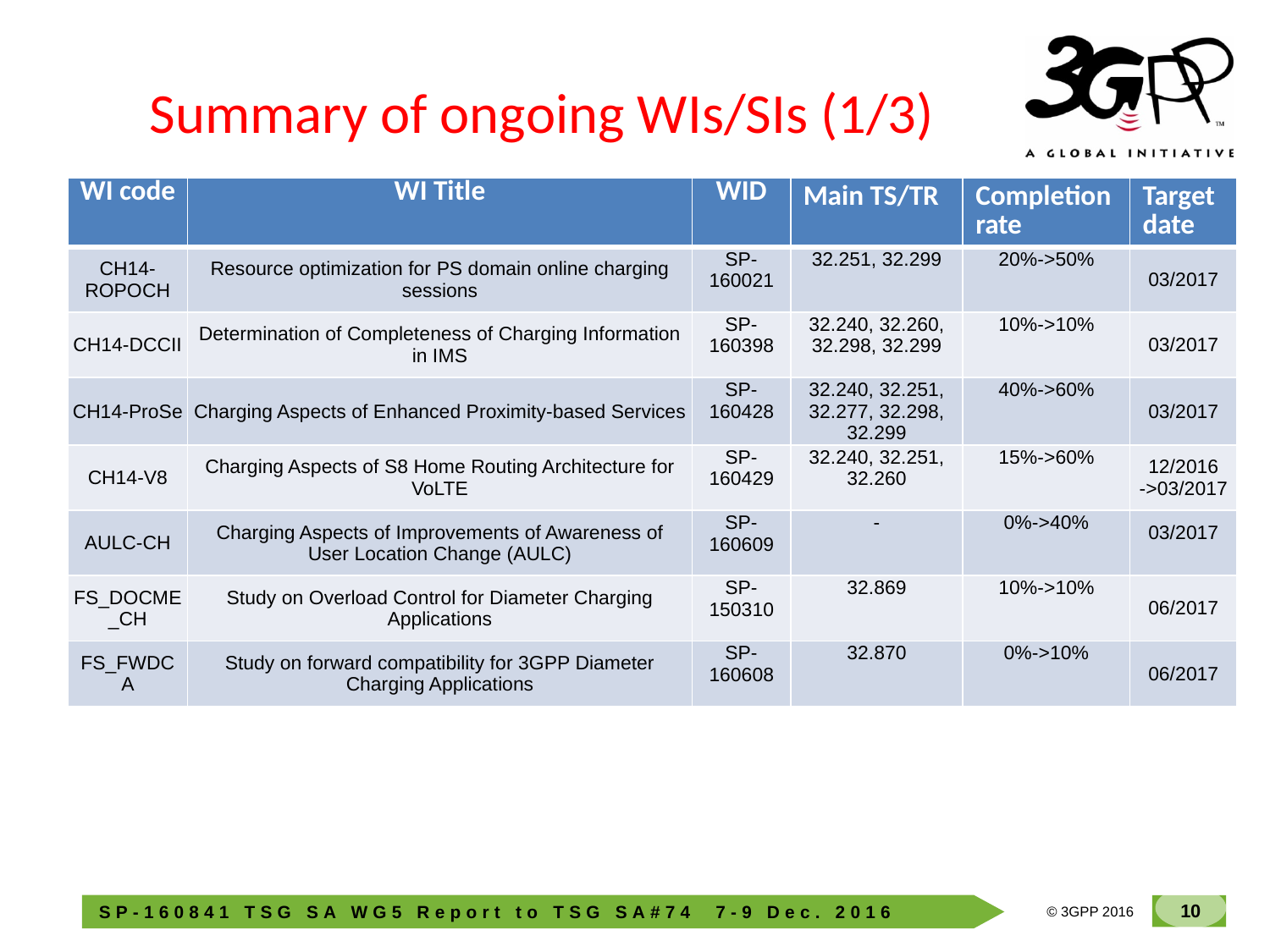

# Summary of ongoing WIs/SIs (1/3)
| WI code | WI Title | WID | Main TS/TR | Completion rate | Target date |
| --- | --- | --- | --- | --- | --- |
| CH14-ROPOCH | Resource optimization for PS domain online charging sessions | SP-160021 | 32.251, 32.299 | 20%->50% | 03/2017 |
| CH14-DCCII | Determination of Completeness of Charging Information in IMS | SP-160398 | 32.240, 32.260, 32.298, 32.299 | 10%->10% | 03/2017 |
| CH14-ProSe | Charging Aspects of Enhanced Proximity-based Services | SP-160428 | 32.240, 32.251, 32.277, 32.298, 32.299 | 40%->60% | 03/2017 |
| CH14-V8 | Charging Aspects of S8 Home Routing Architecture for VoLTE | SP-160429 | 32.240, 32.251, 32.260 | 15%->60% | 12/2016 ->03/2017 |
| AULC-CH | Charging Aspects of Improvements of Awareness of User Location Change (AULC) | SP-160609 | - | 0%->40% | 03/2017 |
| FS\_DOCME\_CH | Study on Overload Control for Diameter Charging Applications | SP-150310 | 32.869 | 10%->10% | 06/2017 |
| FS\_FWDCA | Study on forward compatibility for 3GPP Diameter Charging Applications | SP-160608 | 32.870 | 0%->10% | 06/2017 |